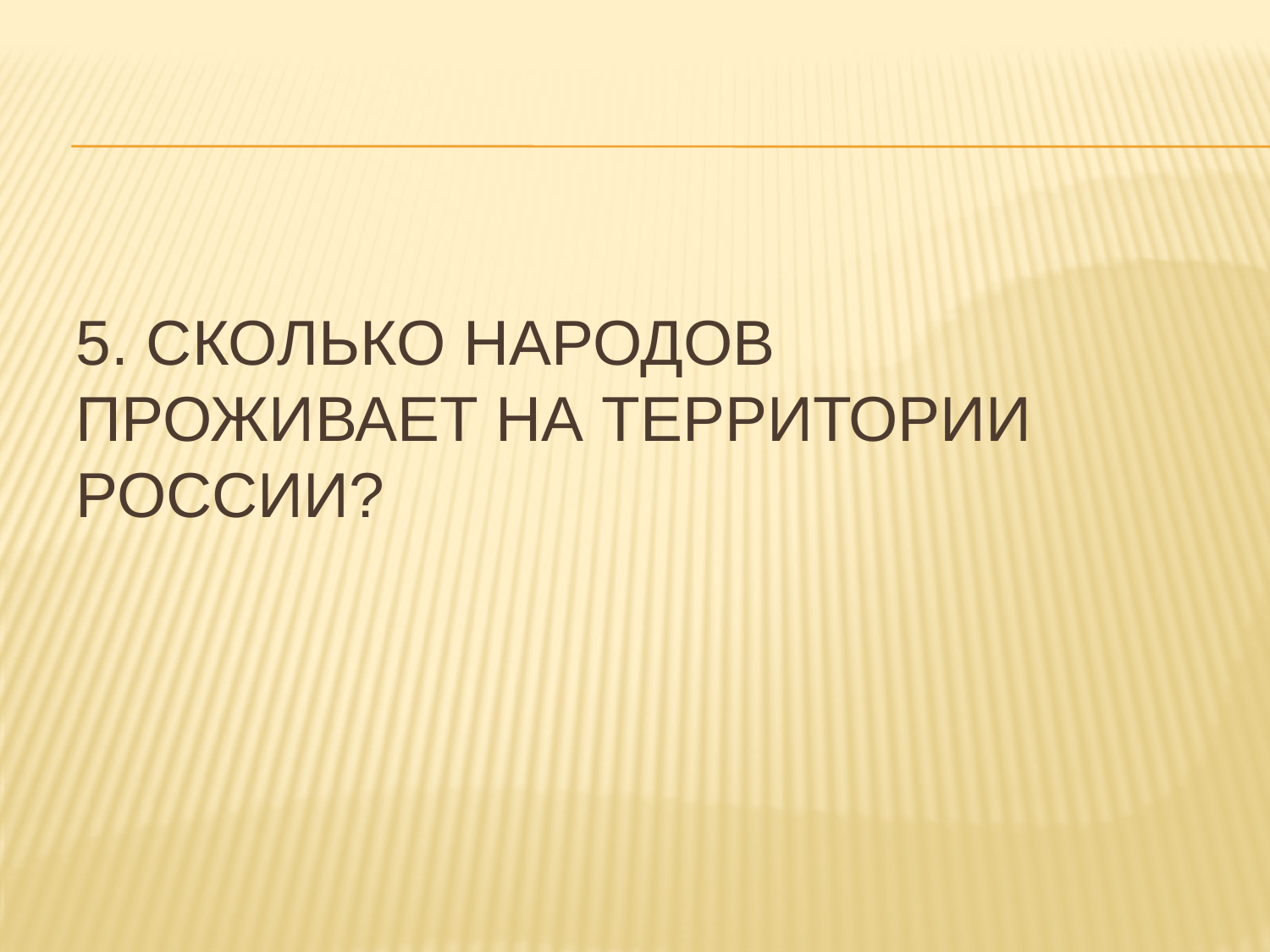

# 5. Сколько народов проживает на территории России?